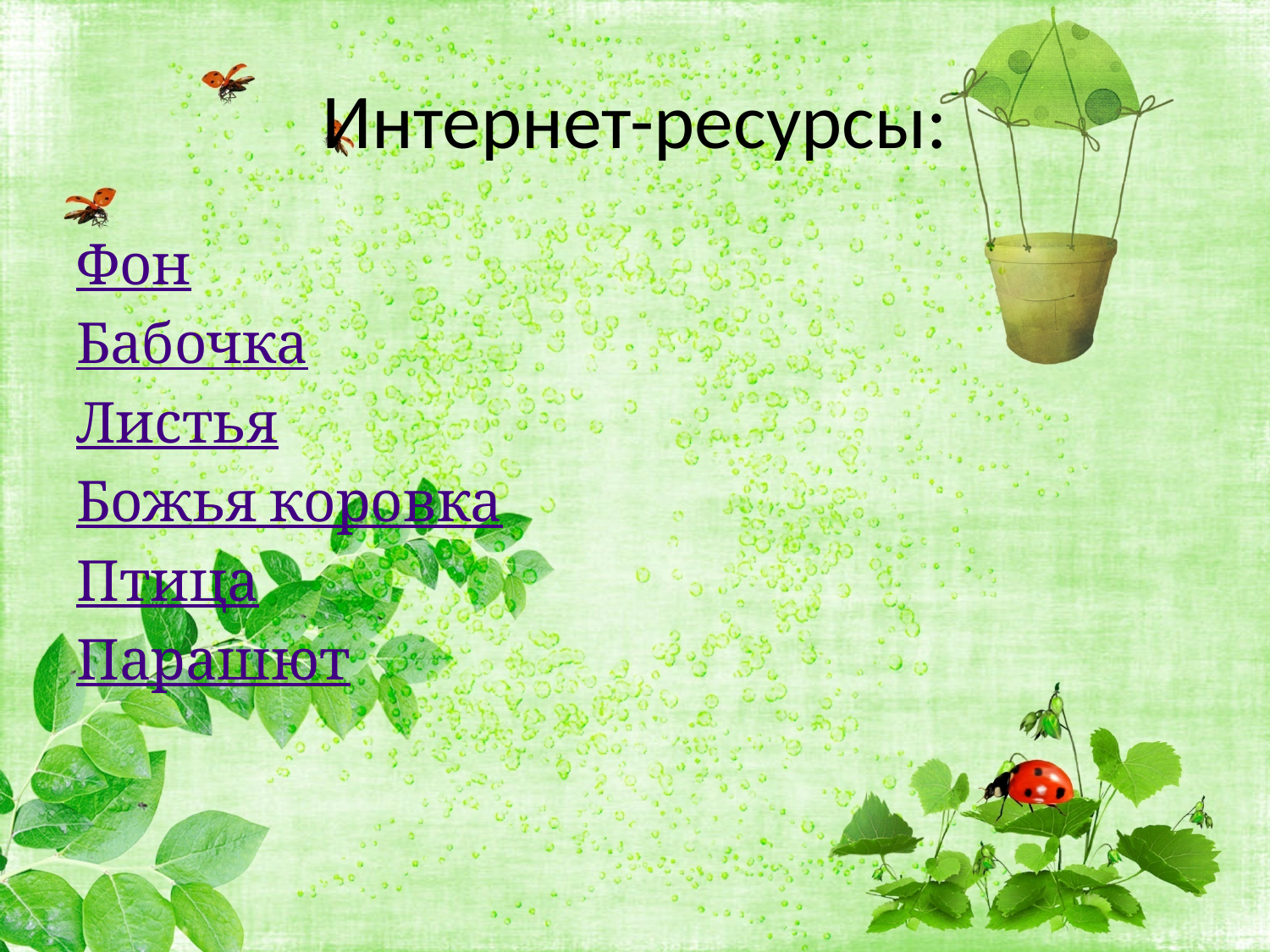

# Интернет-ресурсы:
Фон
Бабочка
Листья
Божья коровка
Птица
Парашют